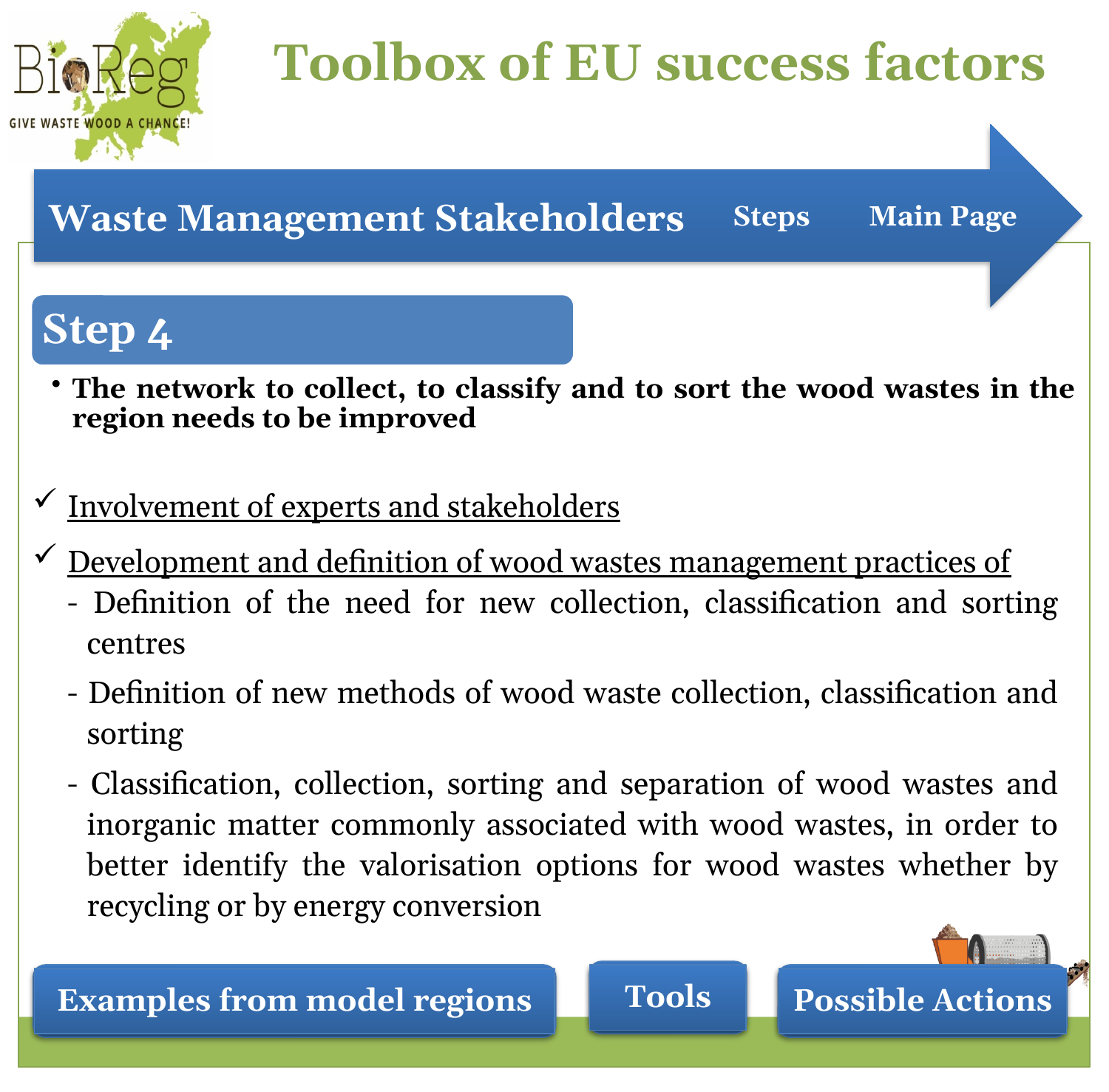

Waste Management Stakeholders

Steps

Main Page

Step 4

The network to collect, to classify and to sort the wood wastes in the region needs to be improved
Involvement of experts and stakeholders
Development and definition of wood wastes management practices of
- Definition of the need for new collection, classification and sorting centres
- Definition of new methods of wood waste collection, classification and sorting
- Classification, collection, sorting and separation of wood wastes and inorganic matter commonly associated with wood wastes, in order to better identify the valorisation options for wood wastes whether by recycling or by energy conversion

Tools

Possible Actions

Examples from model regions